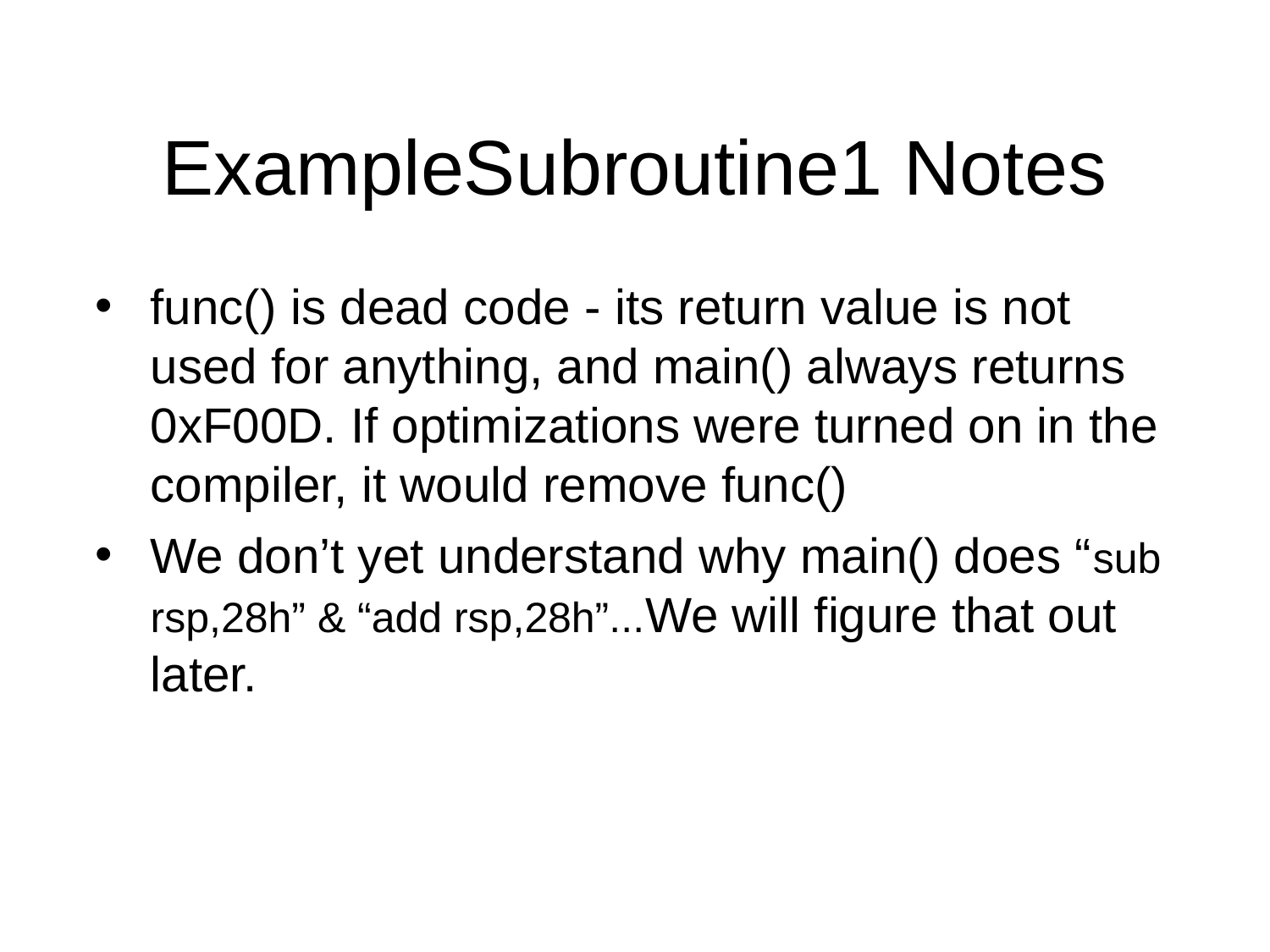

ExampleSubroutine1 Notes
func() is dead code - its return value is not used for anything, and main() always returns 0xF00D. If optimizations were turned on in the compiler, it would remove func()
We don’t yet understand why main() does “sub rsp,28h” & “add rsp,28h”...We will figure that out later.